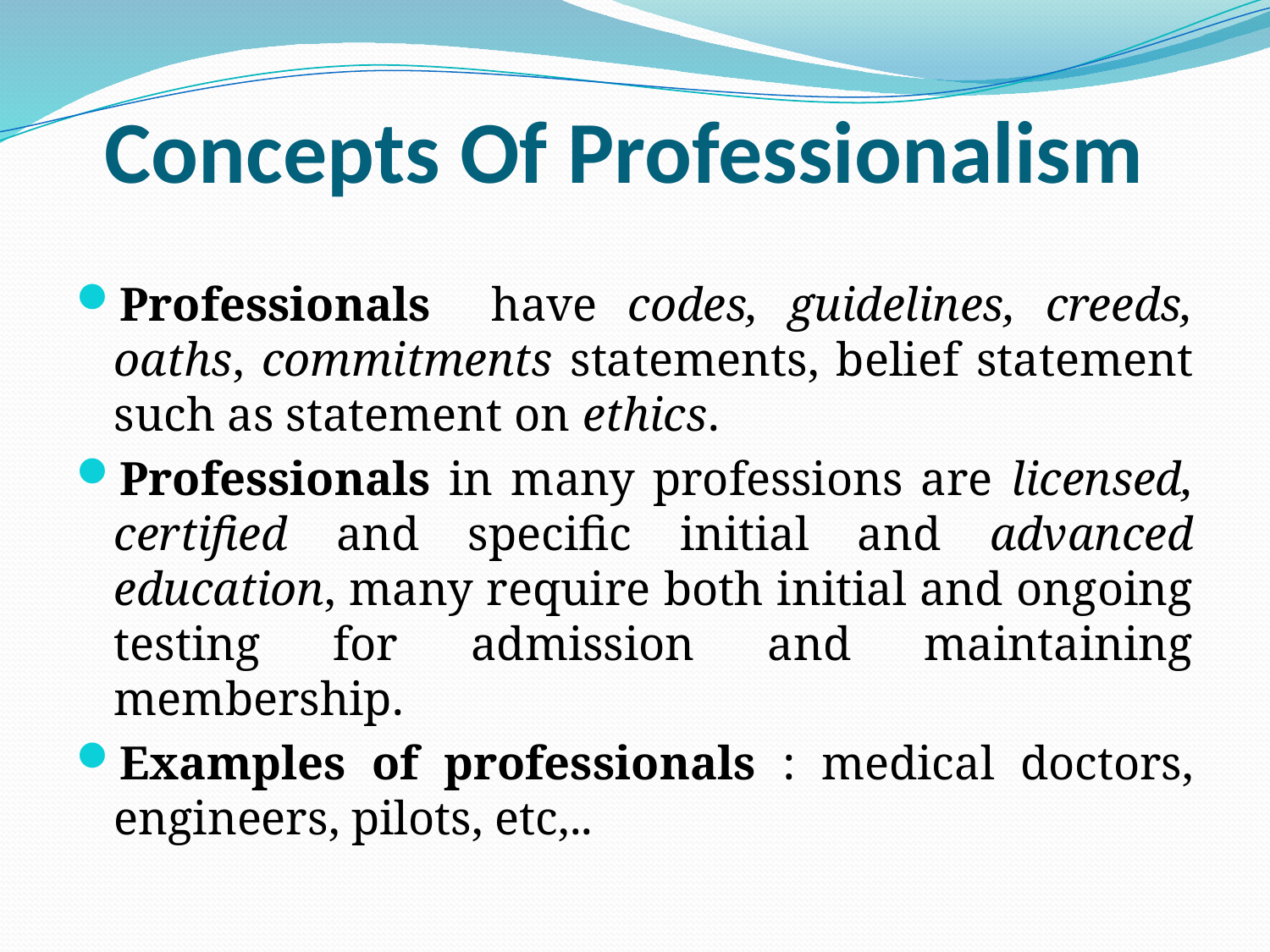

# Concepts Of Professionalism
Professionals  have codes, guidelines, creeds, oaths, commitments statements, belief statement such as statement on ethics.
Professionals in many professions are licensed, certified and specific initial and advanced education, many require both initial and ongoing testing for admission and maintaining membership.
Examples of professionals : medical doctors, engineers, pilots, etc,..